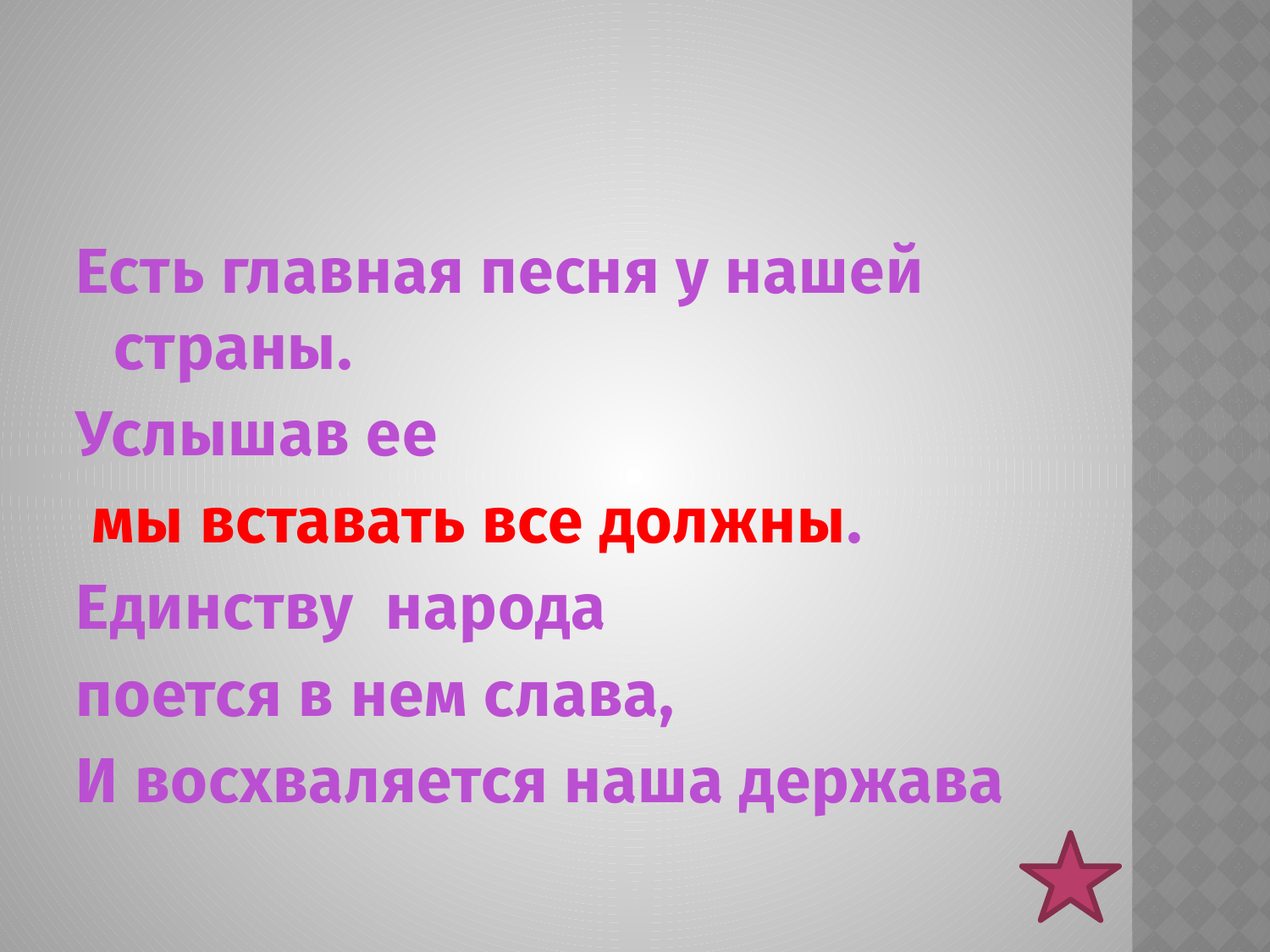

#
Есть главная песня у нашей страны.
Услышав ее
 мы вставать все должны.
Единству  народа
поется в нем слава,
И восхваляется наша держава